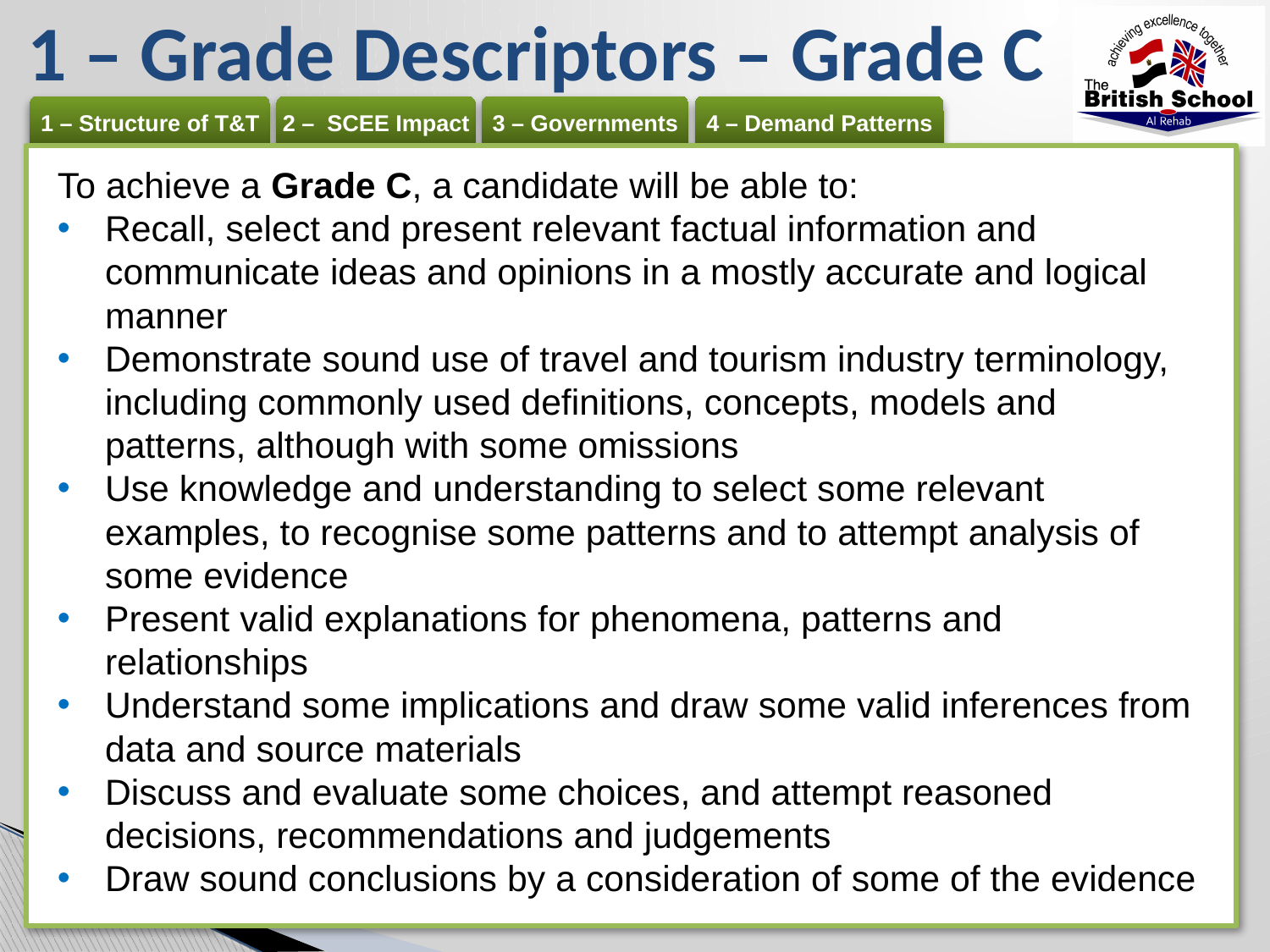

# 1 – Grade Descriptors – Grade C
To achieve a Grade C, a candidate will be able to:
Recall, select and present relevant factual information and communicate ideas and opinions in a mostly accurate and logical manner
Demonstrate sound use of travel and tourism industry terminology, including commonly used definitions, concepts, models and patterns, although with some omissions
Use knowledge and understanding to select some relevant examples, to recognise some patterns and to attempt analysis of some evidence
Present valid explanations for phenomena, patterns and relationships
Understand some implications and draw some valid inferences from data and source materials
Discuss and evaluate some choices, and attempt reasoned decisions, recommendations and judgements
Draw sound conclusions by a consideration of some of the evidence